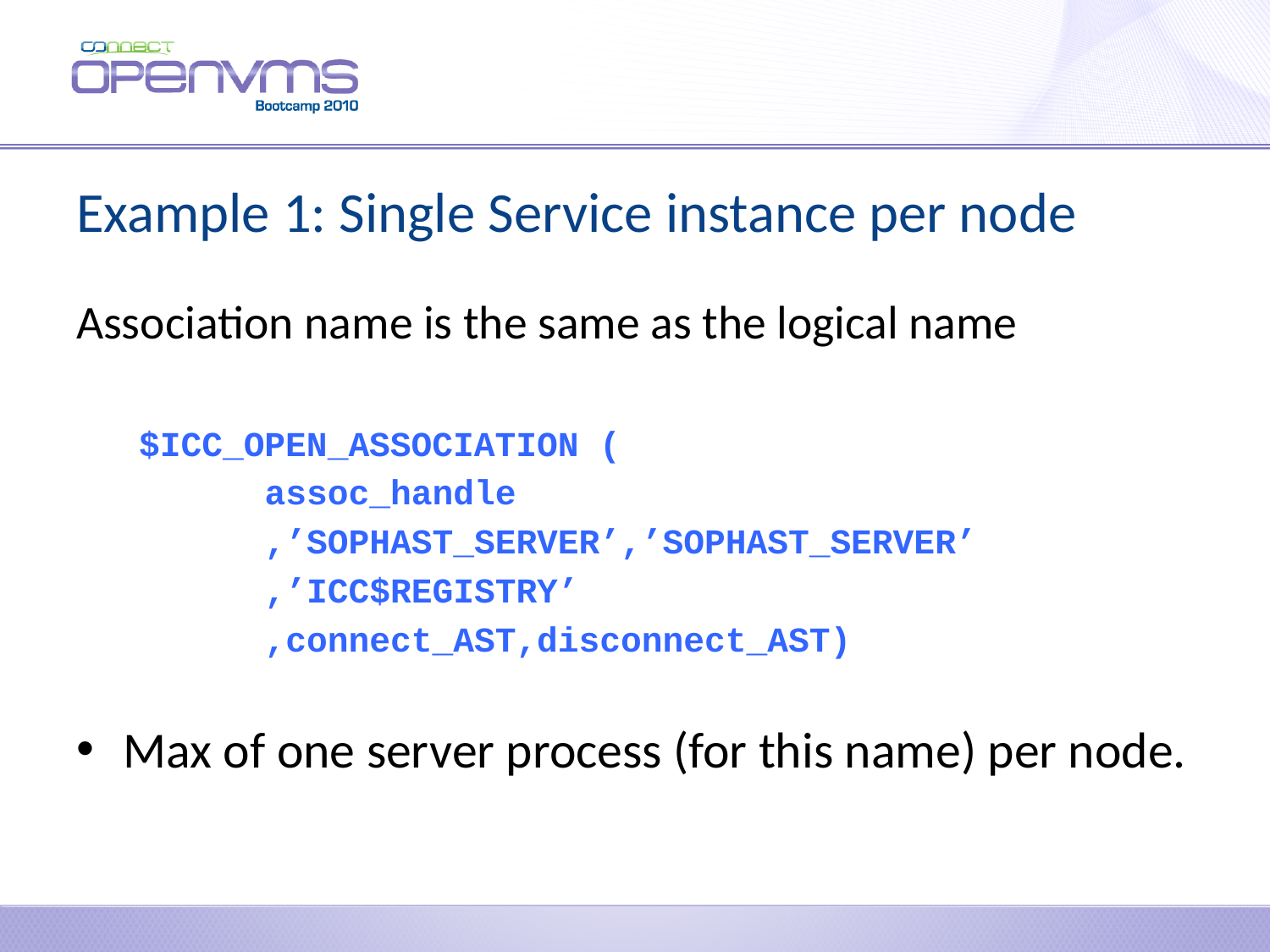

# Example 1: Single Service instance per node
Association name is the same as the logical name

$ICC_OPEN_ASSOCIATION (
assoc_handle
,’SOPHAST_SERVER’,’SOPHAST_SERVER’
,’ICC$REGISTRY’
,connect_AST,disconnect_AST)

Max of one server process (for this name) per node.